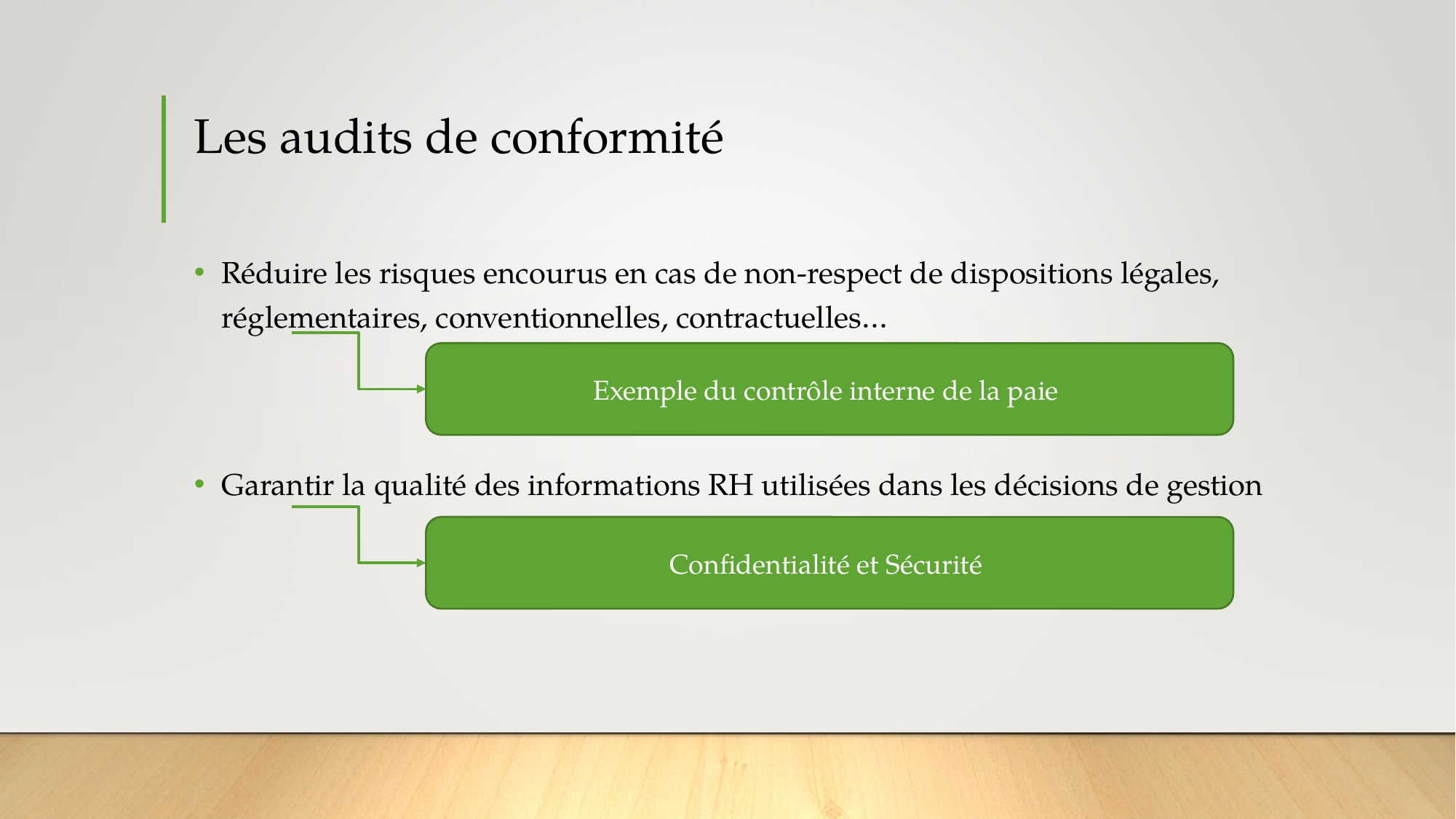

# Les audits de conformité
Réduire les risques encourus en cas de non-respect de dispositions légales, réglementaires, conventionnelles, contractuelles…

Garantir la qualité des informations RH utilisées dans les décisions de gestion
Exemple du contrôle interne de la paie
Confidentialité et Sécurité